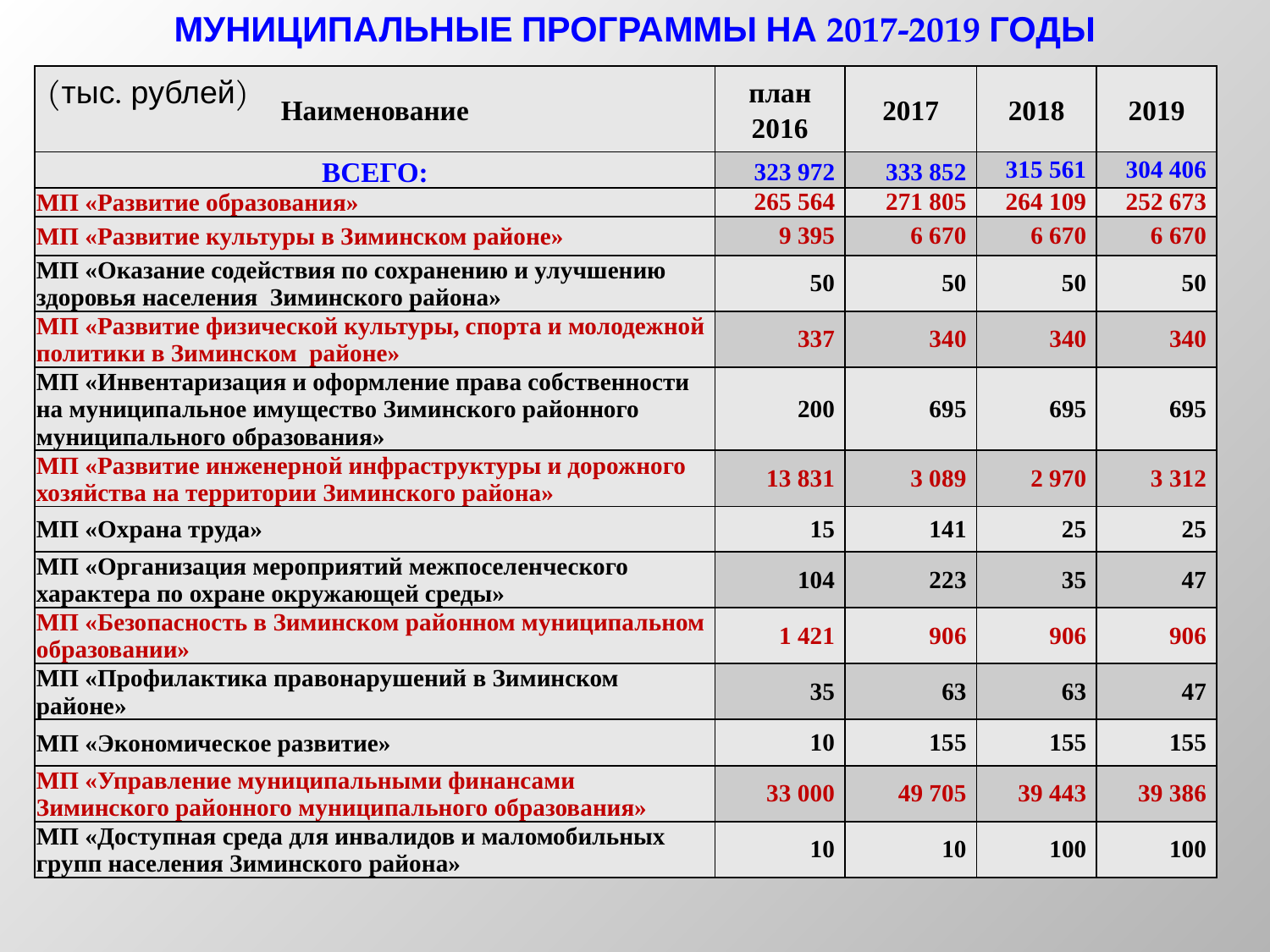

МУНИЦИПАЛЬНЫЕ ПРОГРАММЫ НА 2017-2019 ГОДЫ
| Наименование | план 2016 | 2017 | 2018 | 2019 |
| --- | --- | --- | --- | --- |
| ВСЕГО: | 323 972 | 333 852 | 315 561 | 304 406 |
| МП «Развитие образования» | 265 564 | 271 805 | 264 109 | 252 673 |
| МП «Развитие культуры в Зиминском районе» | 9 395 | 6 670 | 6 670 | 6 670 |
| МП «Оказание содействия по сохранению и улучшению здоровья населения Зиминского района» | 50 | 50 | 50 | 50 |
| МП «Развитие физической культуры, спорта и молодежной политики в Зиминском районе» | 337 | 340 | 340 | 340 |
| МП «Инвентаризация и оформление права собственности на муниципальное имущество Зиминского районного муниципального образования» | 200 | 695 | 695 | 695 |
| МП «Развитие инженерной инфраструктуры и дорожного хозяйства на территории Зиминского района» | 13 831 | 3 089 | 2 970 | 3 312 |
| МП «Охрана труда» | 15 | 141 | 25 | 25 |
| МП «Организация мероприятий межпоселенческого характера по охране окружающей среды» | 104 | 223 | 35 | 47 |
| МП «Безопасность в Зиминском районном муниципальном образовании» | 1 421 | 906 | 906 | 906 |
| МП «Профилактика правонарушений в Зиминском районе» | 35 | 63 | 63 | 47 |
| МП «Экономическое развитие» | 10 | 155 | 155 | 155 |
| МП «Управление муниципальными финансами Зиминского районного муниципального образования» | 33 000 | 49 705 | 39 443 | 39 386 |
| МП «Доступная среда для инвалидов и маломобильных групп населения Зиминского района» | 10 | 10 | 100 | 100 |
(тыс. рублей)